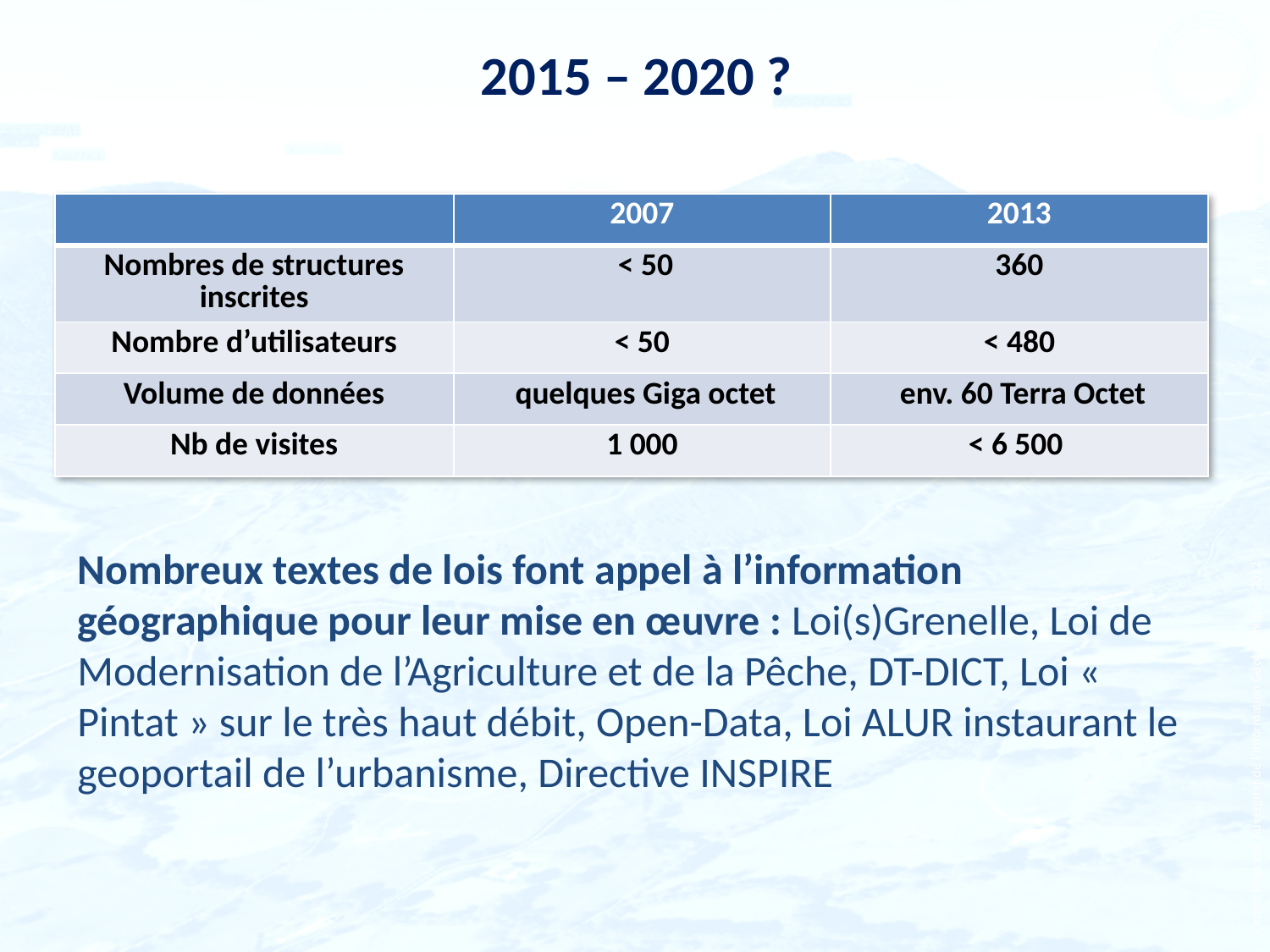

2015 – 2020 ?

|  | 2007 | 2013 |
| --- | --- | --- |
| Nombres de structures inscrites | < 50 | 360 |
| Nombre d’utilisateurs | < 50 | < 480 |
| Volume de données | quelques Giga octet | env. 60 Terra Octet |
| Nb de visites | 1 000 | < 6 500 |
Nombreux textes de lois font appel à l’information géographique pour leur mise en œuvre : Loi(s)Grenelle, Loi de Modernisation de l’Agriculture et de la Pêche, DT-DICT, Loi « Pintat » sur le très haut débit, Open-Data, Loi ALUR instaurant le geoportail de l’urbanisme, Directive INSPIRE